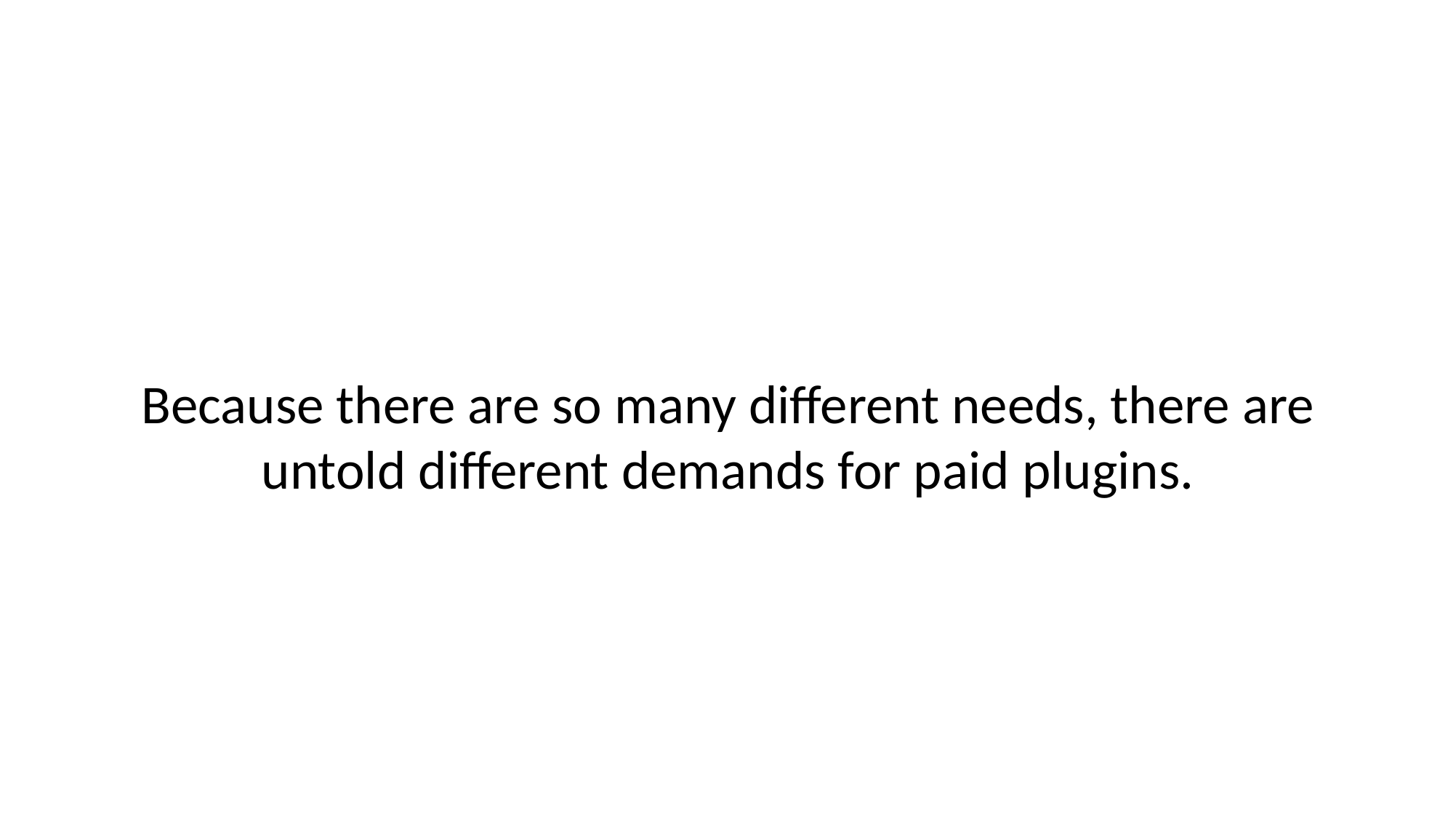

# Because there are so many different needs, there are untold different demands for paid plugins.